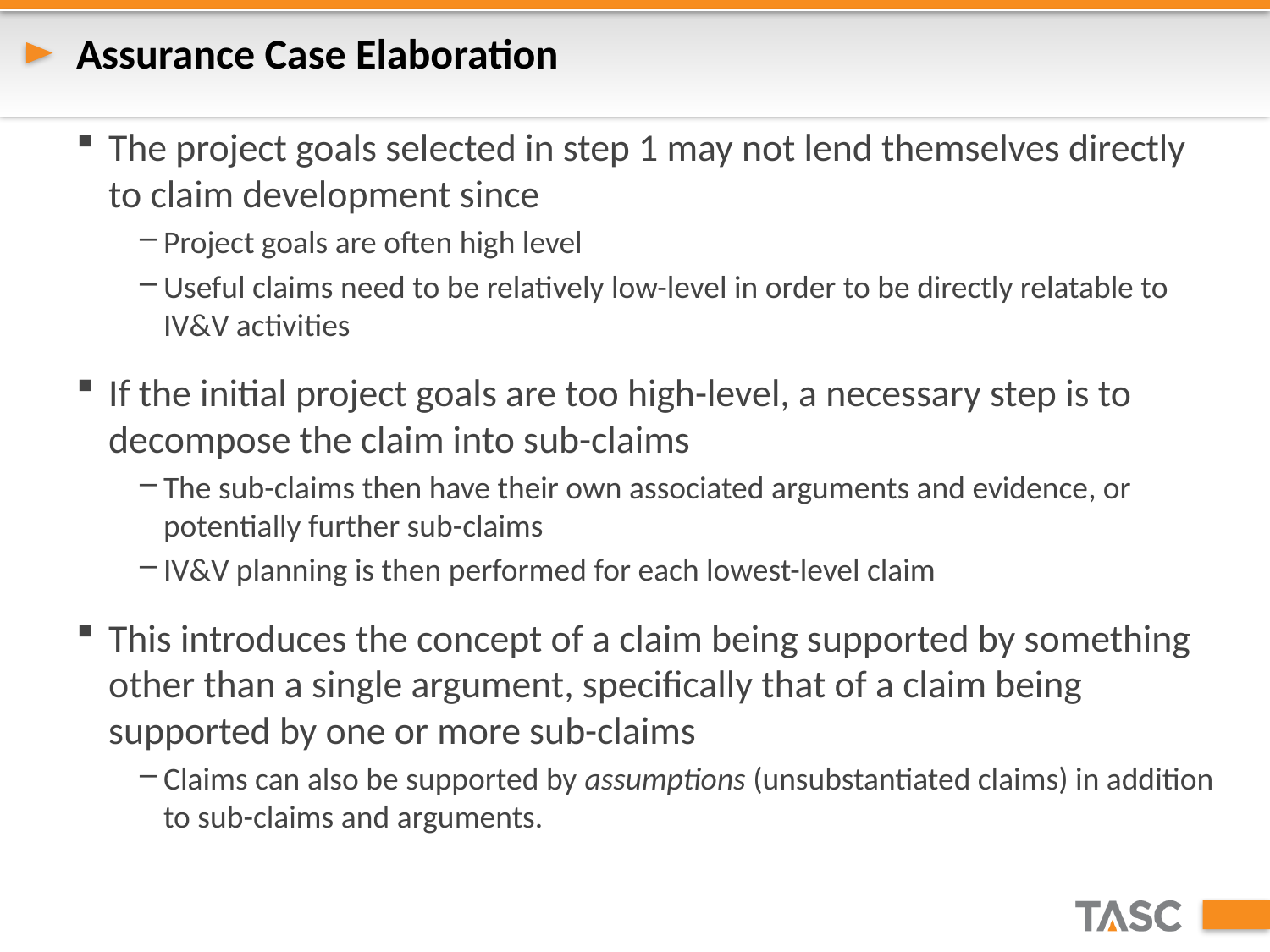

# Assurance Case Elaboration
The project goals selected in step 1 may not lend themselves directly to claim development since
Project goals are often high level
Useful claims need to be relatively low-level in order to be directly relatable to IV&V activities
If the initial project goals are too high-level, a necessary step is to decompose the claim into sub-claims
The sub-claims then have their own associated arguments and evidence, or potentially further sub-claims
IV&V planning is then performed for each lowest-level claim
This introduces the concept of a claim being supported by something other than a single argument, specifically that of a claim being supported by one or more sub-claims
Claims can also be supported by assumptions (unsubstantiated claims) in addition to sub-claims and arguments.